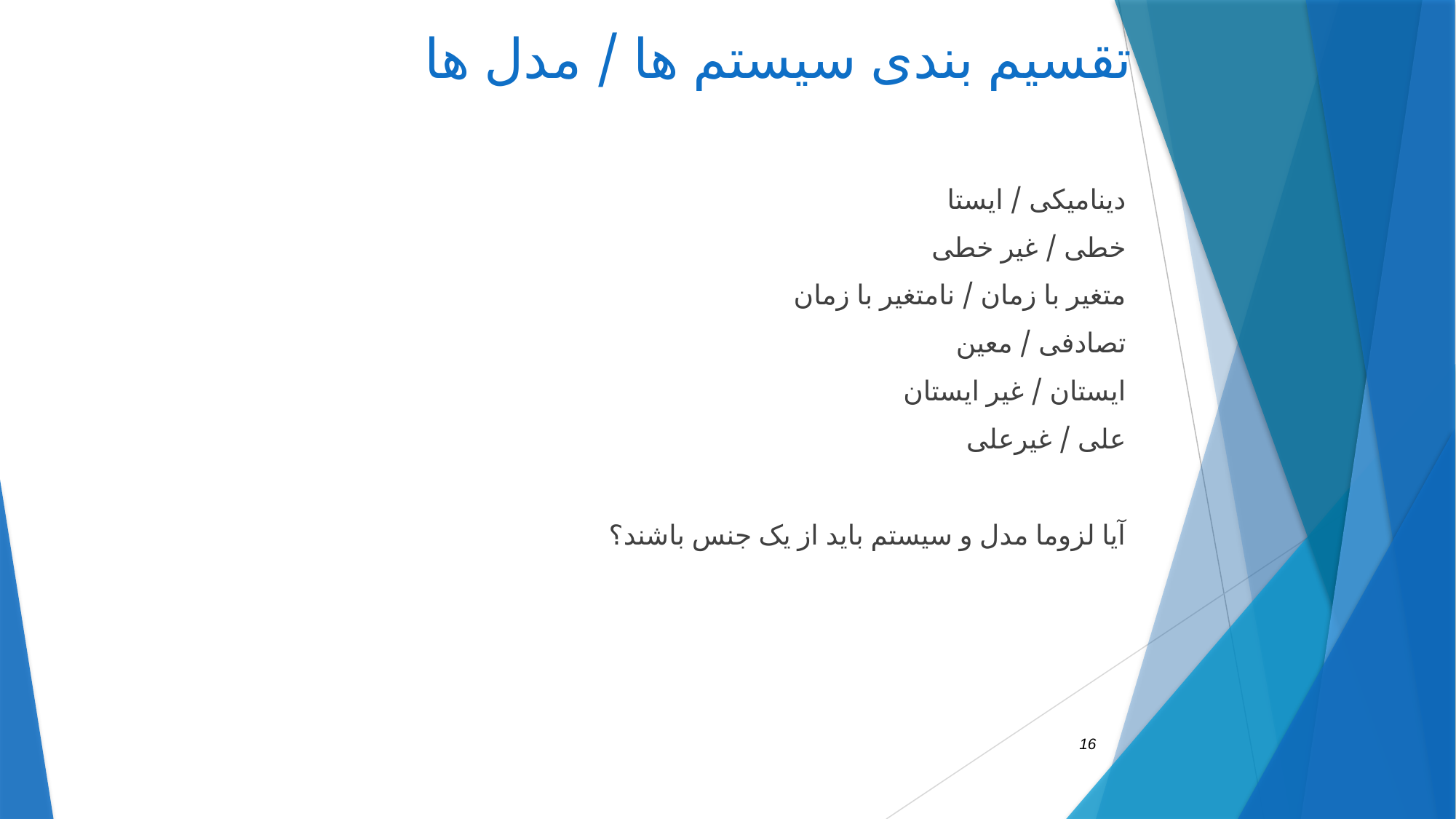

# تقسیم بندی سیستم ها / مدل ها
دینامیکی / ایستا
خطی / غیر خطی
متغیر با زمان / نامتغیر با زمان
تصادفی / معین
ایستان / غیر ایستان
علی / غیرعلی

آیا لزوما مدل و سیستم باید از یک جنس باشند؟
16